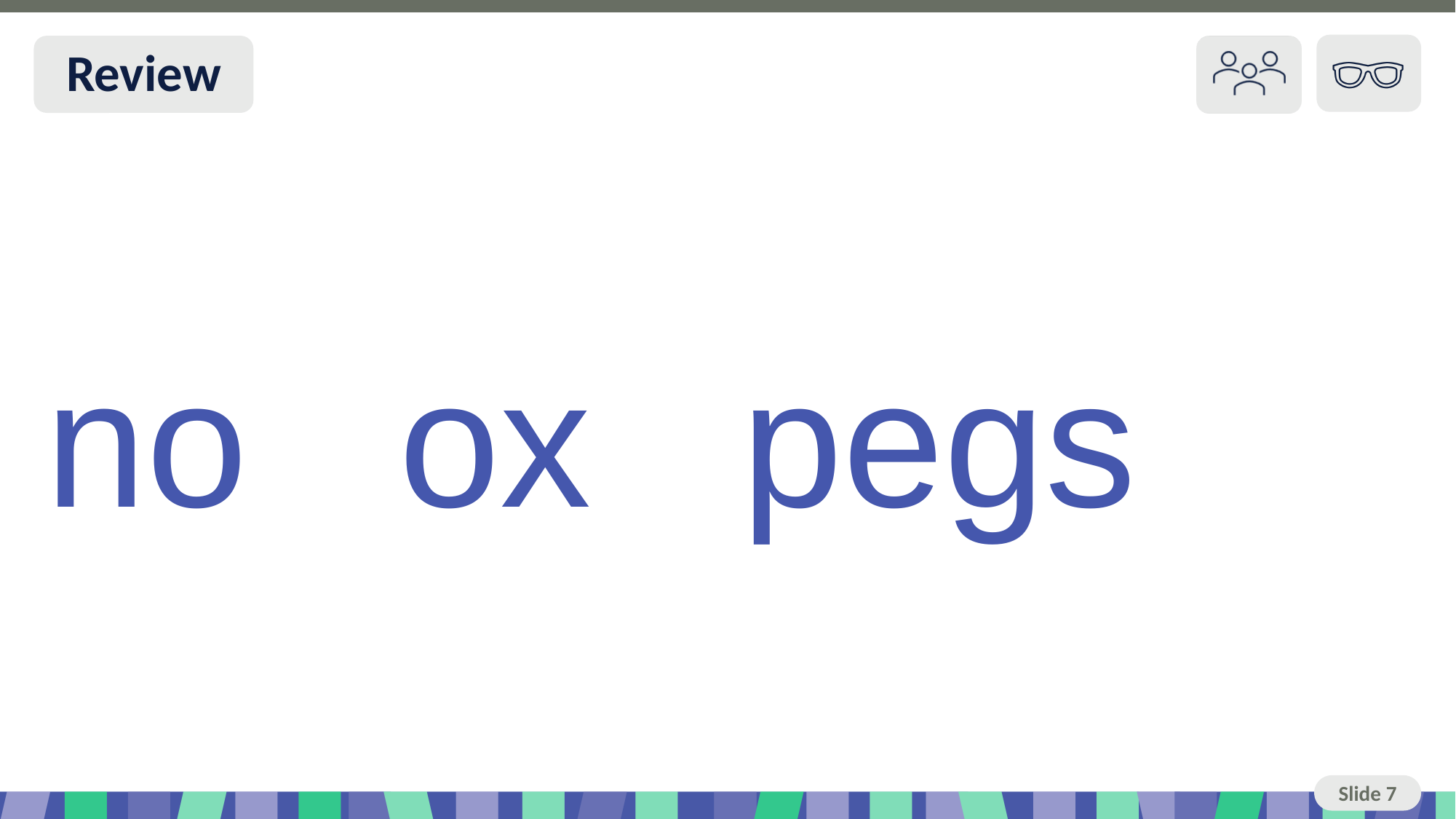

# Slide 7 Review
no   ox   pegs